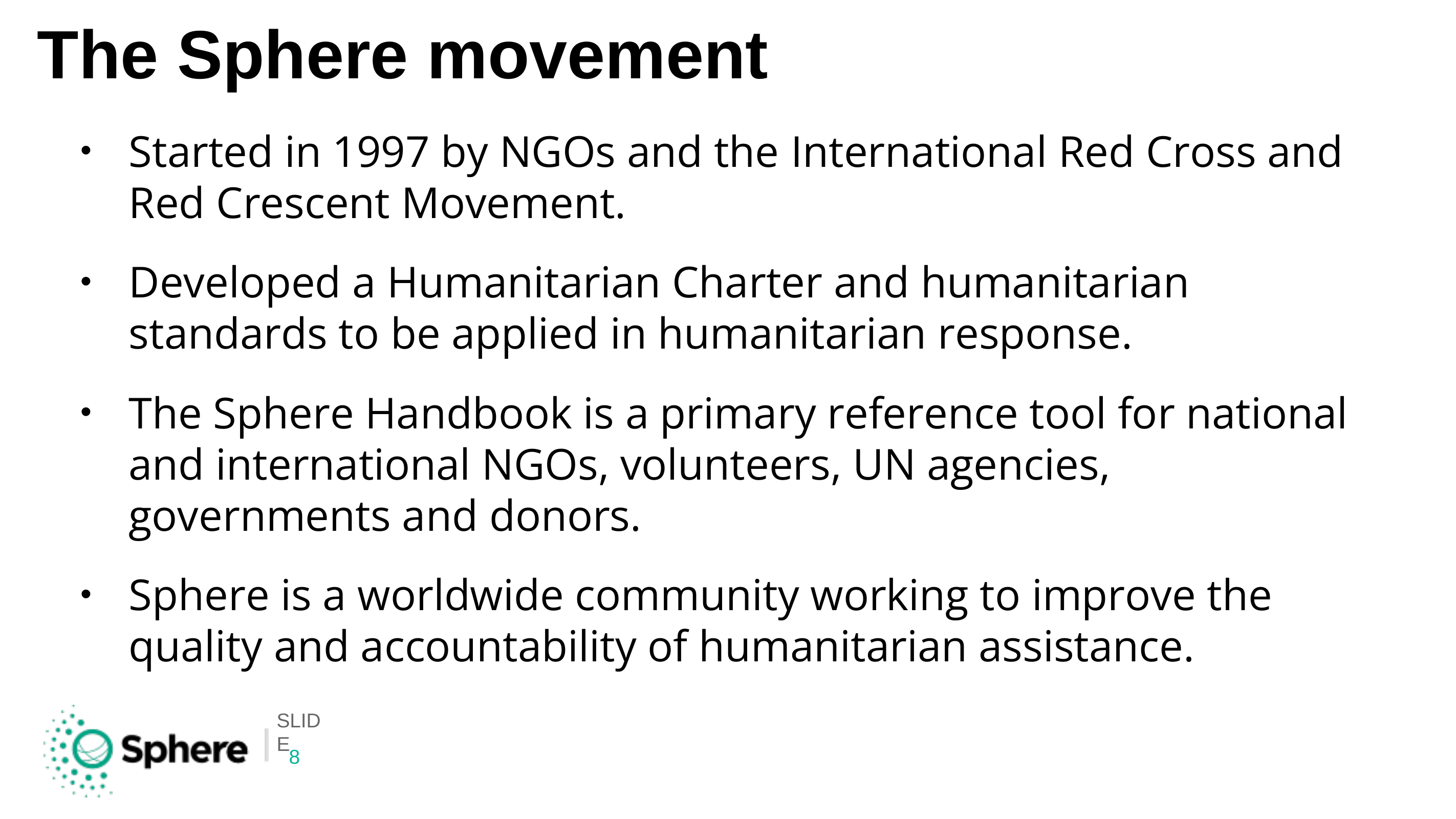

# The Sphere movement
Started in 1997 by NGOs and the International Red Cross and Red Crescent Movement.
Developed a Humanitarian Charter and humanitarian standards to be applied in humanitarian response.
The Sphere Handbook is a primary reference tool for national and international NGOs, volunteers, UN agencies, governments and donors.
Sphere is a worldwide community working to improve the quality and accountability of humanitarian assistance.
8